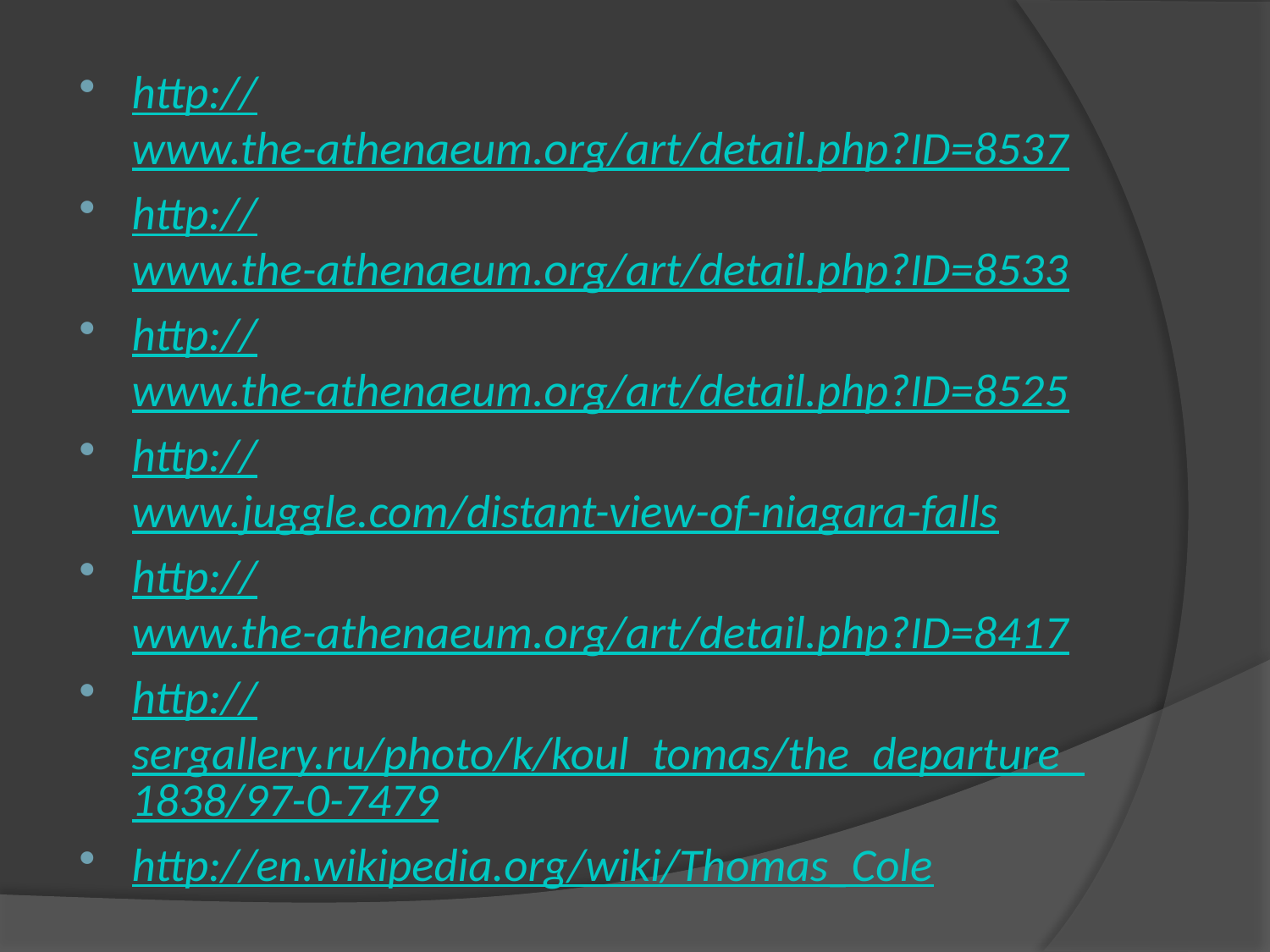

http://www.the-athenaeum.org/art/detail.php?ID=8537
http://www.the-athenaeum.org/art/detail.php?ID=8533
http://www.the-athenaeum.org/art/detail.php?ID=8525
http://www.juggle.com/distant-view-of-niagara-falls
http://www.the-athenaeum.org/art/detail.php?ID=8417
http://sergallery.ru/photo/k/koul_tomas/the_departure_1838/97-0-7479
http://en.wikipedia.org/wiki/Thomas_Cole